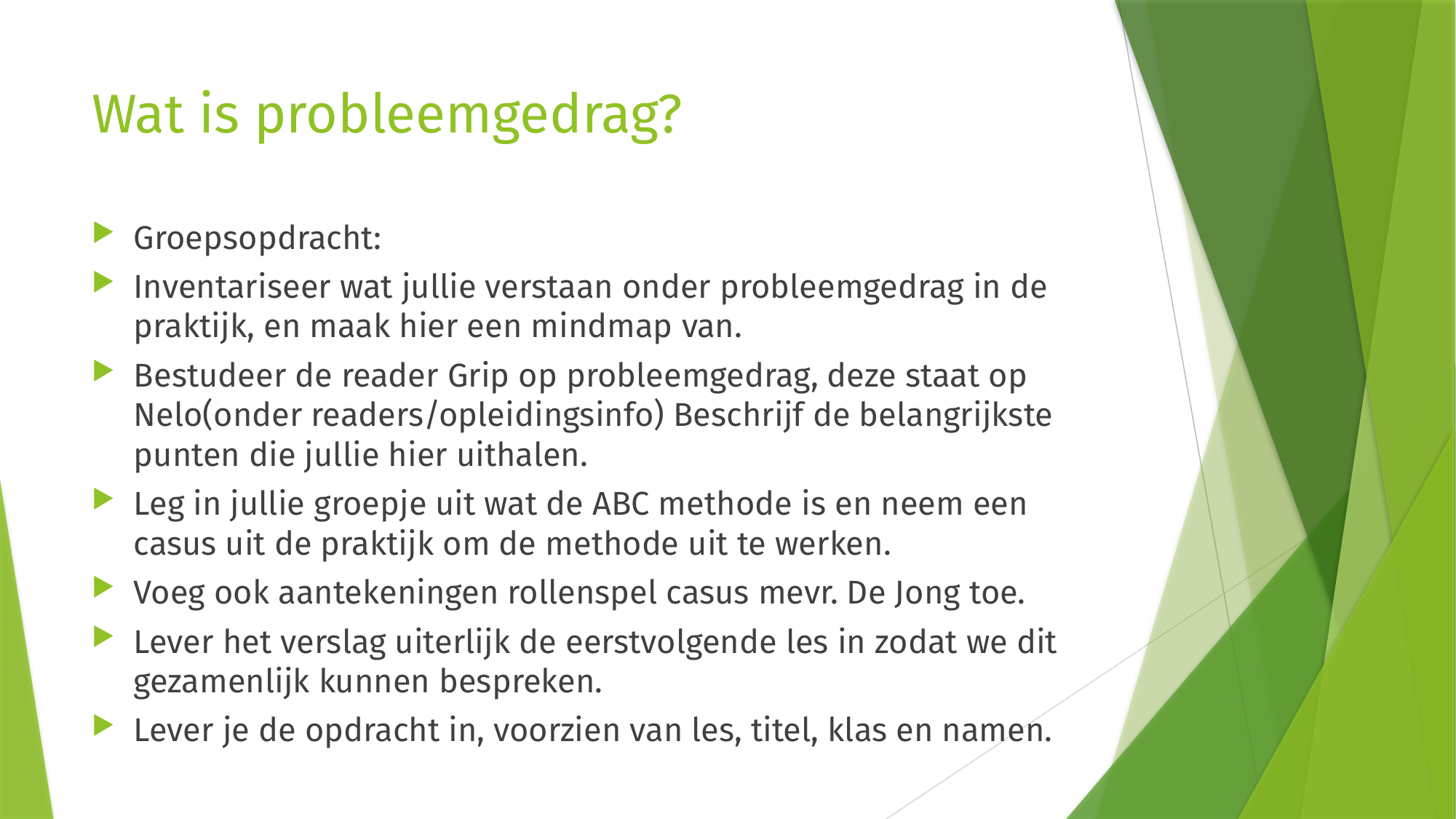

# Wat is probleemgedrag?
Groepsopdracht:
Inventariseer wat jullie verstaan onder probleemgedrag in de praktijk, en maak hier een mindmap van.
Bestudeer de reader Grip op probleemgedrag, deze staat op Nelo(onder readers/opleidingsinfo) Beschrijf de belangrijkste punten die jullie hier uithalen.
Leg in jullie groepje uit wat de ABC methode is en neem een casus uit de praktijk om de methode uit te werken.
Voeg ook aantekeningen rollenspel casus mevr. De Jong toe.
Lever het verslag uiterlijk de eerstvolgende les in zodat we dit gezamenlijk kunnen bespreken.
Lever je de opdracht in, voorzien van les, titel, klas en namen.